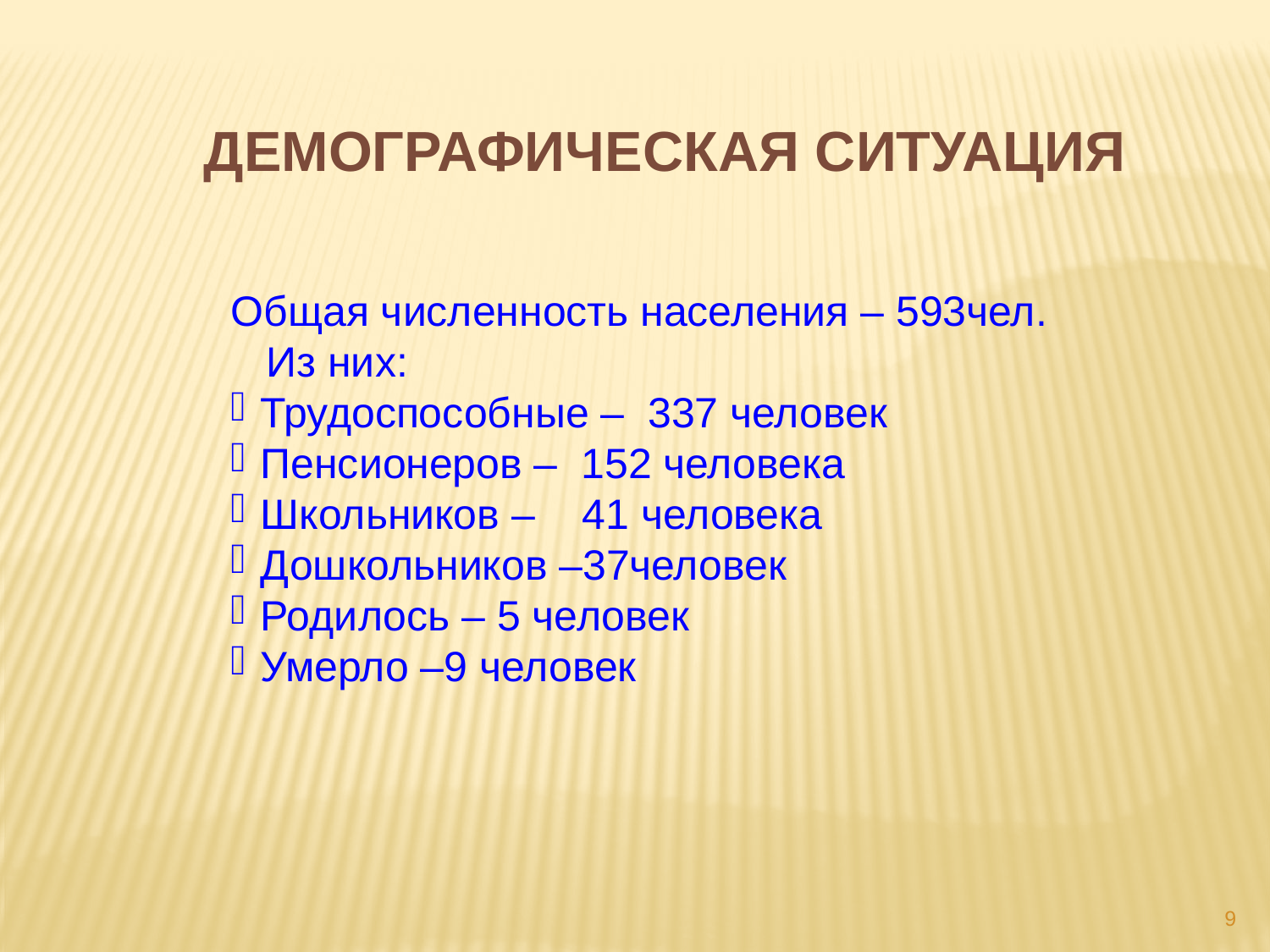

ДЕМОГРАФИЧЕСКАЯ СИТУАЦИЯ
Общая численность населения – 593чел.
   Из них:
Трудоспособные –  337 человек
Пенсионеров –  152 человека
Школьников –    41 человека
Дошкольников –37человек
Родилось – 5 человек
Умерло –9 человек
9